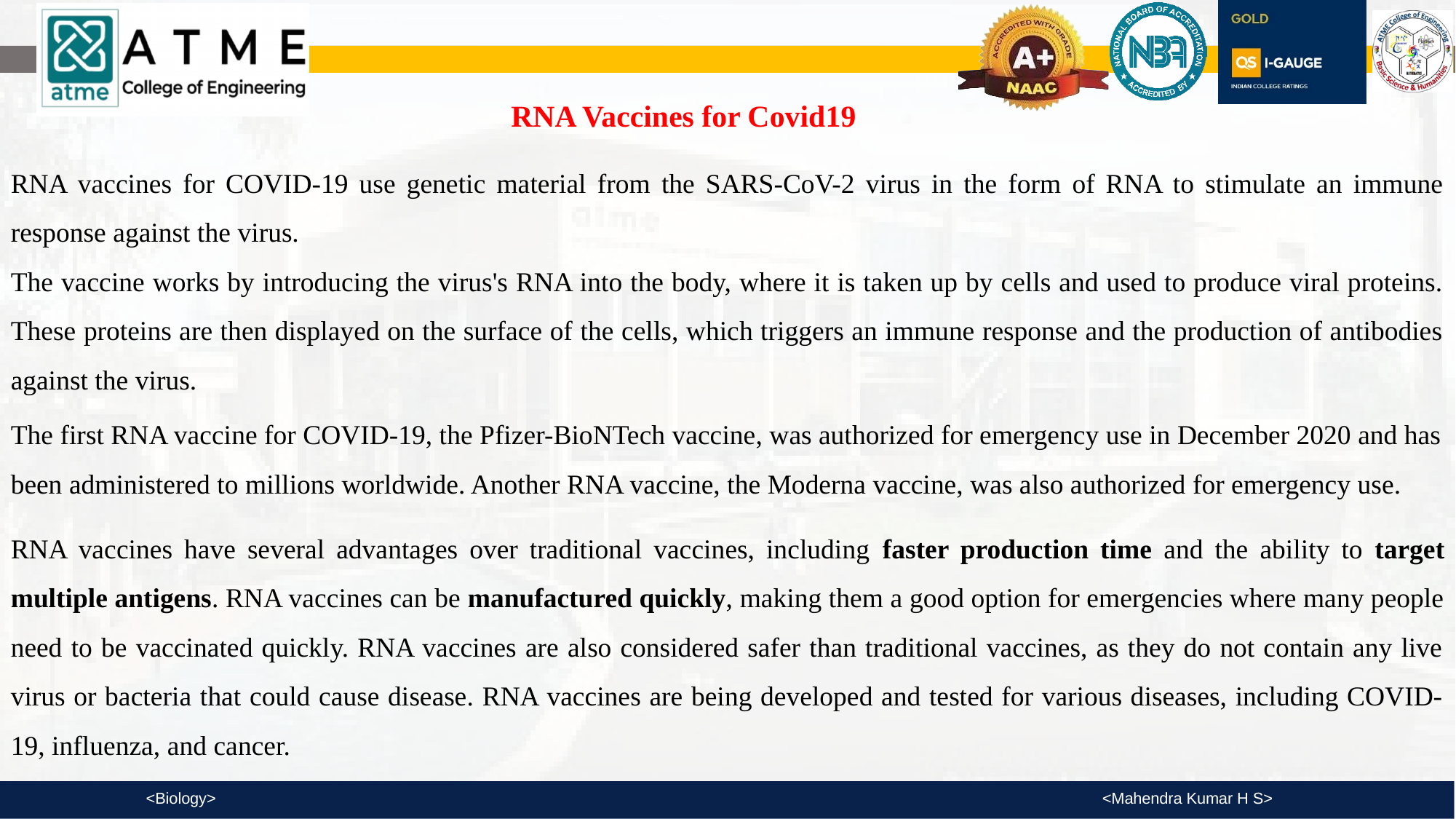

RNA Vaccines for Covid19
RNA vaccines for COVID-19 use genetic material from the SARS-CoV-2 virus in the form of RNA to stimulate an immune response against the virus.
The vaccine works by introducing the virus's RNA into the body, where it is taken up by cells and used to produce viral proteins. These proteins are then displayed on the surface of the cells, which triggers an immune response and the production of antibodies against the virus.
The first RNA vaccine for COVID-19, the Pfizer-BioNTech vaccine, was authorized for emergency use in December 2020 and has been administered to millions worldwide. Another RNA vaccine, the Moderna vaccine, was also authorized for emergency use.
RNA vaccines have several advantages over traditional vaccines, including faster production time and the ability to target multiple antigens. RNA vaccines can be manufactured quickly, making them a good option for emergencies where many people need to be vaccinated quickly. RNA vaccines are also considered safer than traditional vaccines, as they do not contain any live virus or bacteria that could cause disease. RNA vaccines are being developed and tested for various diseases, including COVID-19, influenza, and cancer.